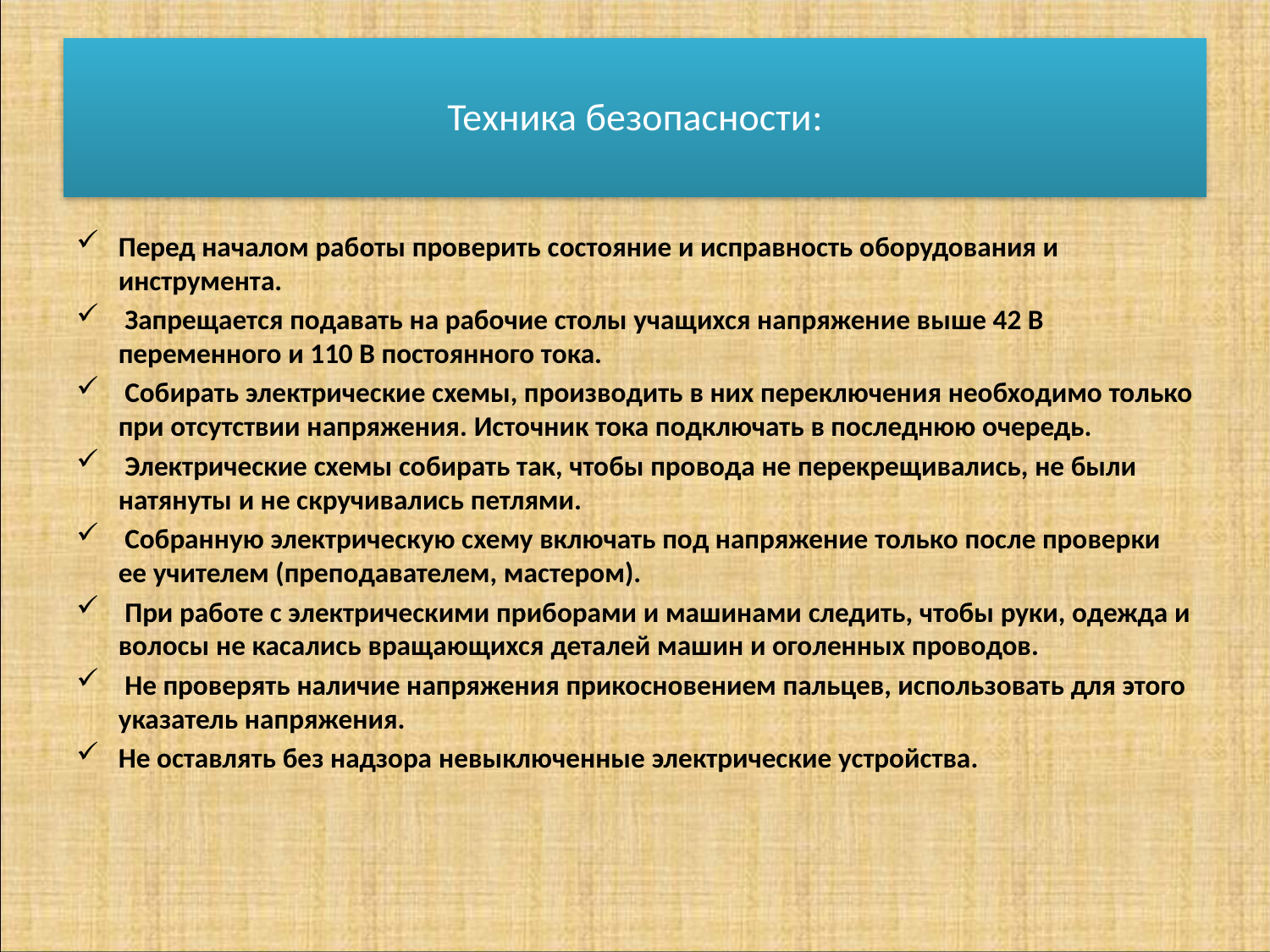

# Техника безопасности:
Перед началом работы проверить состояние и исправность оборудования и инструмента.
 Запрещается подавать на рабочие столы учащихся напряжение выше 42 В переменного и 110 В постоянного тока.
 Собирать электрические схемы, производить в них переключения необходимо только при отсутствии напряжения. Источник тока подключать в последнюю очередь.
 Электрические схемы собирать так, чтобы провода не перекрещивались, не были натянуты и не скручивались петлями.
 Собранную электрическую схему включать под напряжение только после проверки ее учителем (преподавателем, мастером).
 При работе с электрическими приборами и машинами следить, чтобы руки, одежда и волосы не касались вращающихся деталей машин и оголенных проводов.
 Не проверять наличие напряжения прикосновением пальцев, использовать для этого указатель напряжения.
Не оставлять без надзора невыключенные электрические устройства.